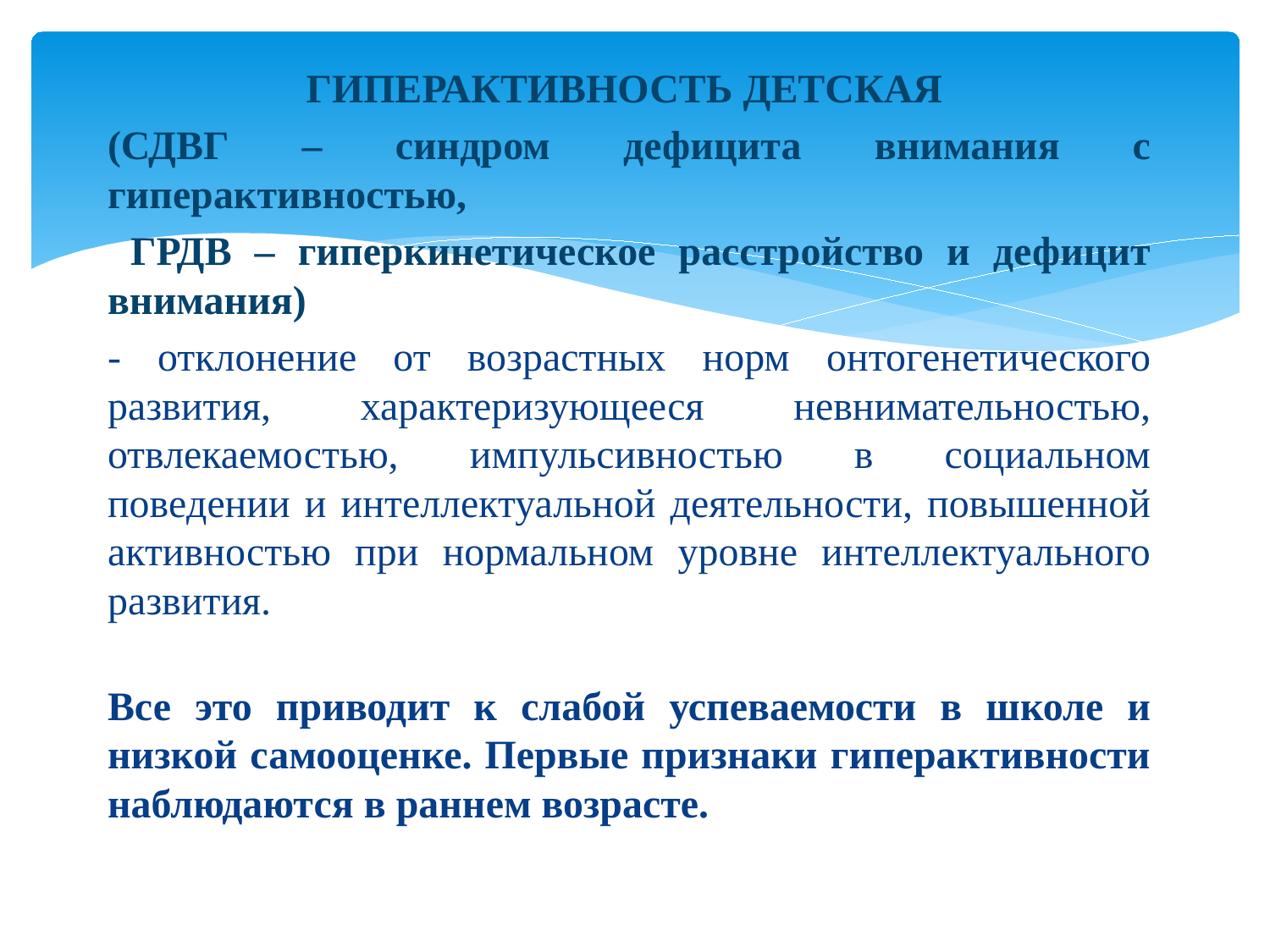

ГИПЕРАКТИВНОСТЬ ДЕТСКАЯ
(СДВГ – синдром дефицита внимания с гиперактивностью,
 ГРДВ – гиперкинетическое расстройство и дефицит внимания)
- отклонение от возрастных норм онтогенетического развития, характеризующееся невнимательностью, отвлекаемостью, импульсивностью в социальном поведении и интеллектуальной деятельности, повышенной активностью при нормальном уровне интеллектуального развития.
Все это приводит к слабой успеваемости в школе и низкой самооценке. Первые признаки гиперактивности наблюдаются в раннем возрасте.